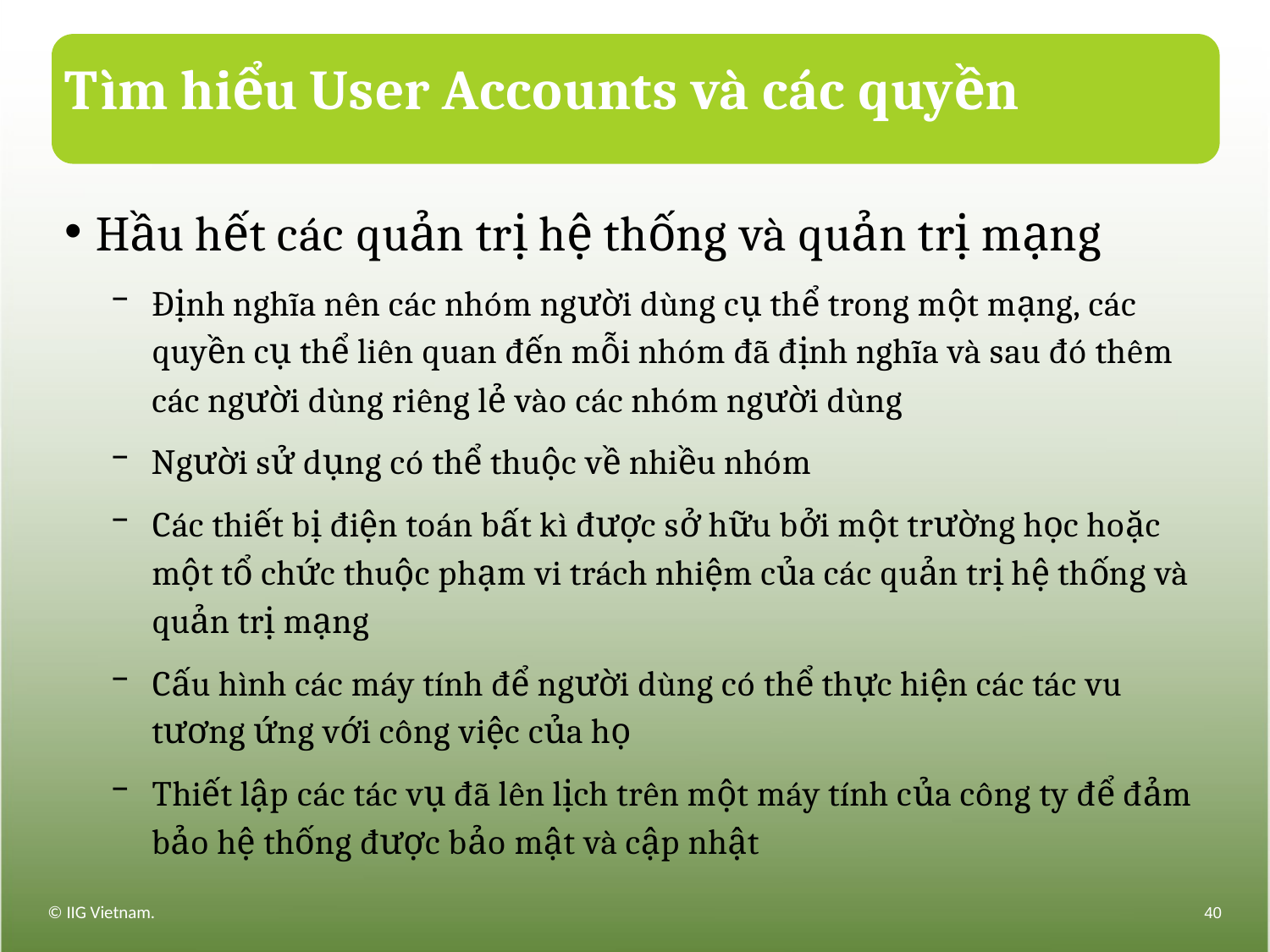

# Tìm hiểu User Accounts và các quyền
Hầu hết các quản trị hệ thống và quản trị mạng
Định nghĩa nên các nhóm người dùng cụ thể trong một mạng, các quyền cụ thể liên quan đến mỗi nhóm đã định nghĩa và sau đó thêm các người dùng riêng lẻ vào các nhóm người dùng
Người sử dụng có thể thuộc về nhiều nhóm
Các thiết bị điện toán bất kì được sở hữu bởi một trường học hoặc một tổ chức thuộc phạm vi trách nhiệm của các quản trị hệ thống và quản trị mạng
Cấu hình các máy tính để người dùng có thể thực hiện các tác vu tương ứng với công việc của họ
Thiết lập các tác vụ đã lên lịch trên một máy tính của công ty để đảm bảo hệ thống được bảo mật và cập nhật
© IIG Vietnam.
40